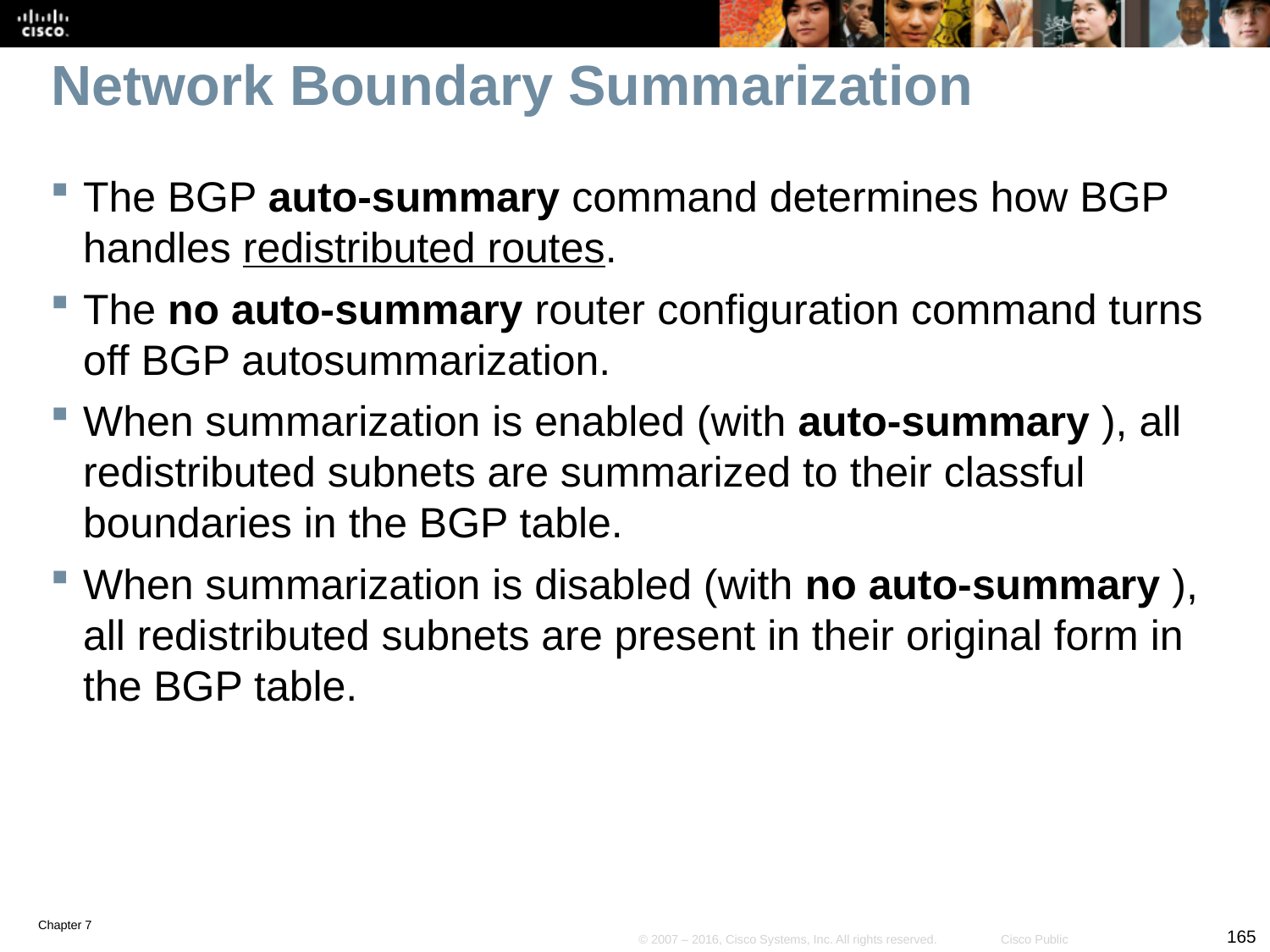

# Network Boundary Summarization
The BGP auto-summary command determines how BGP handles redistributed routes.
The no auto-summary router configuration command turns off BGP autosummarization.
When summarization is enabled (with auto-summary ), all redistributed subnets are summarized to their classful boundaries in the BGP table.
When summarization is disabled (with no auto-summary ), all redistributed subnets are present in their original form in the BGP table.